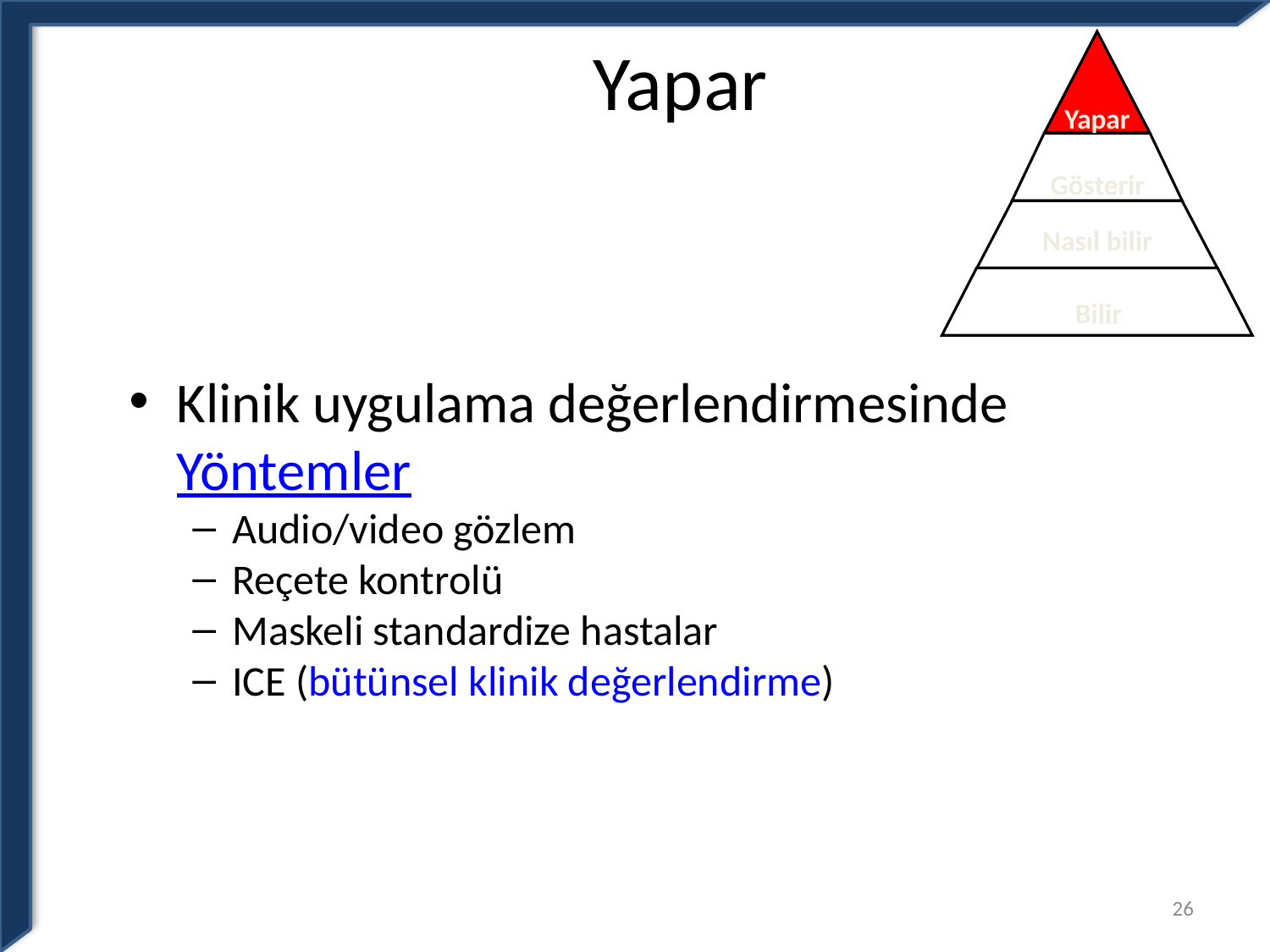

# Yapar

Yapar

Gösterir

Nasıl bilir

Bilir
Klinik uygulama değerlendirmesinde Yöntemler
Audio/video gözlem
Reçete kontrolü
Maskeli standardize hastalar
ICE (bütünsel klinik değerlendirme)
26